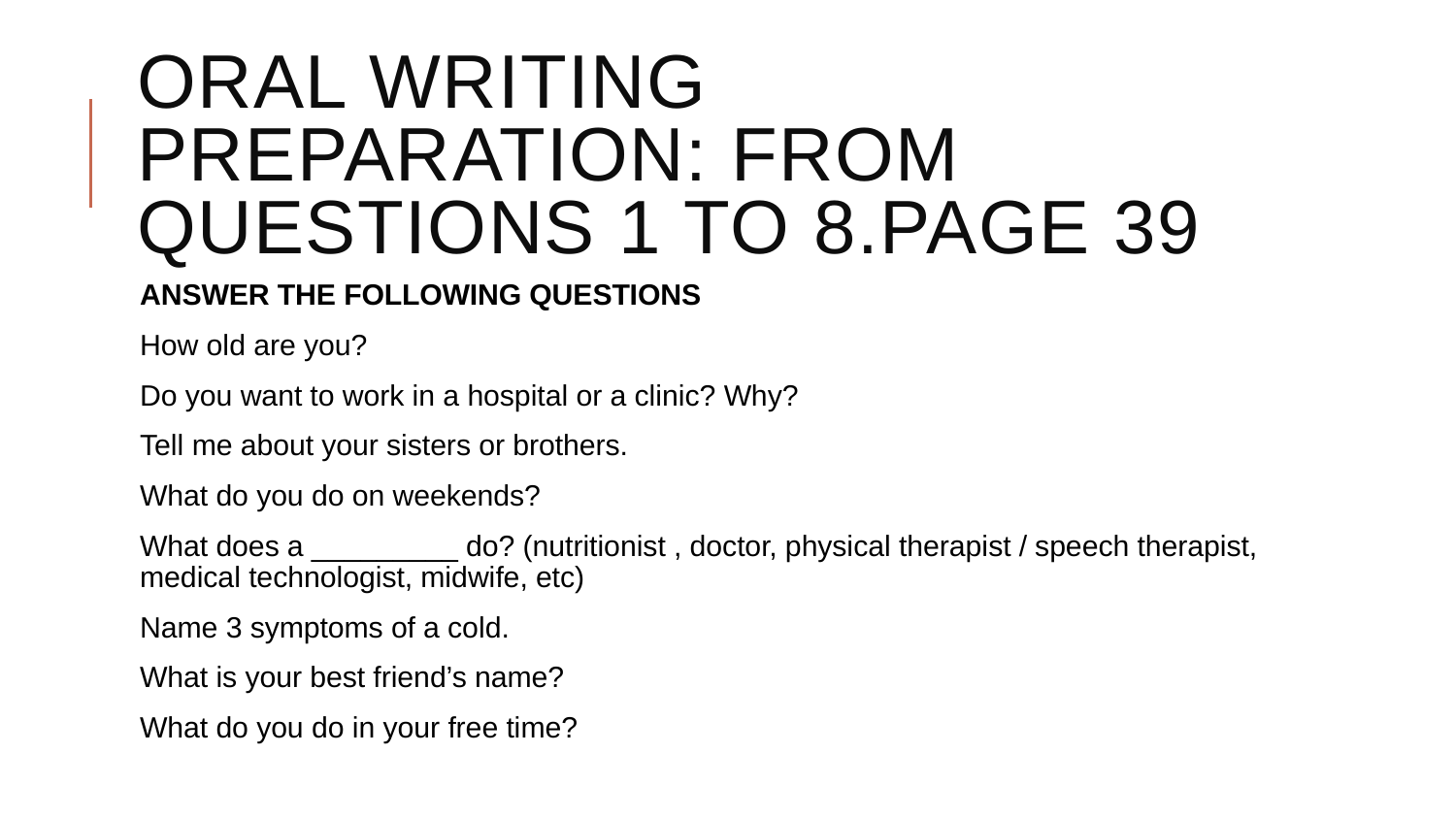

# Oral writing preparation: From questions 1 to 8.page 39
ANSWER THE FOLLOWING QUESTIONS
How old are you?
Do you want to work in a hospital or a clinic? Why?
Tell me about your sisters or brothers.
What do you do on weekends?
What does a _________ do? (nutritionist , doctor, physical therapist / speech therapist, medical technologist, midwife, etc)
Name 3 symptoms of a cold.
What is your best friend’s name?
What do you do in your free time?